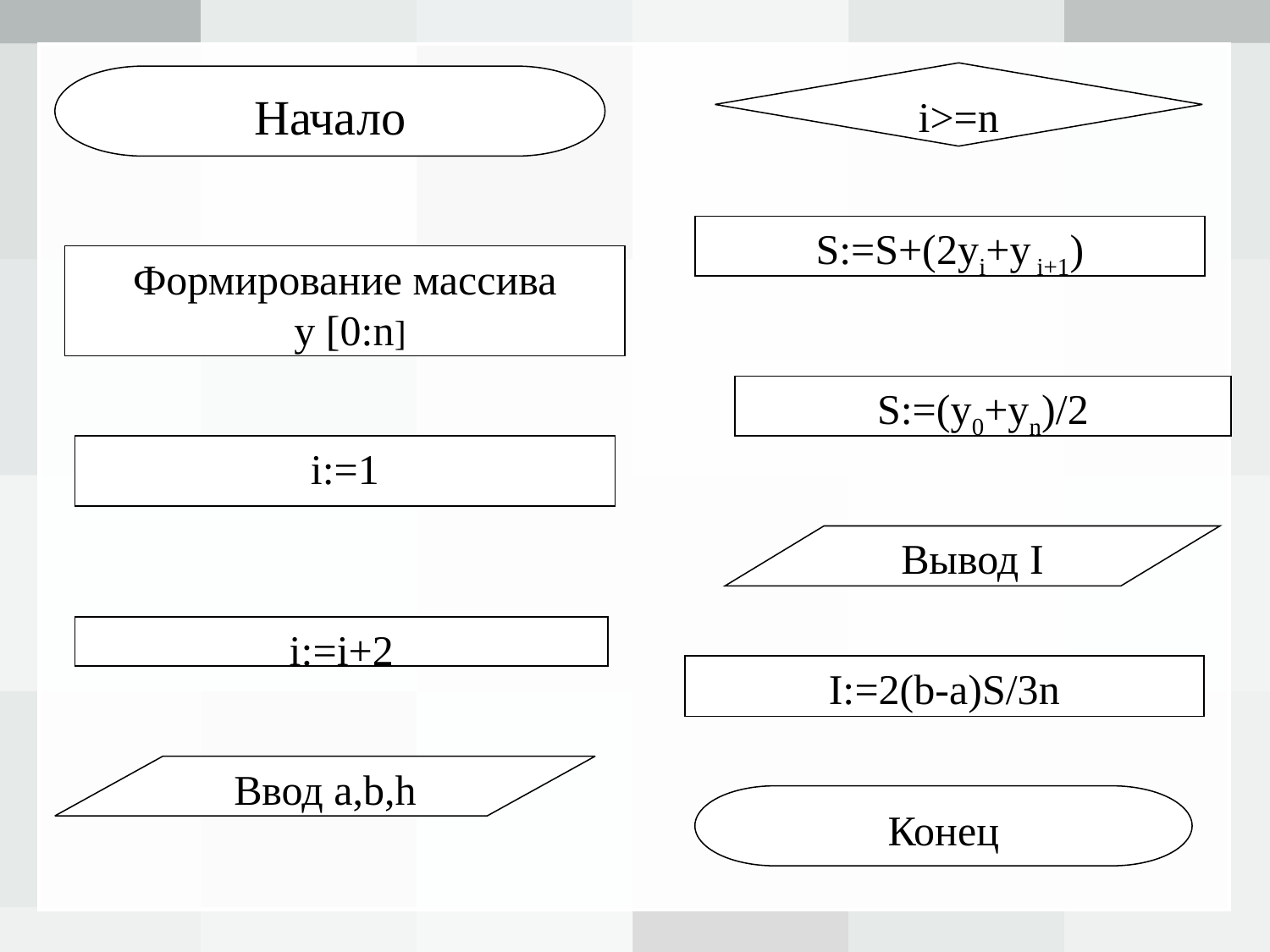

i>=n
Начало
S:=S+(2yi+y i+1)
Формирование массива
 y [0:n]
S:=(y0+yn)/2
i:=1
Вывод I
i:=i+2
I:=2(b-a)S/3n
Ввод a,b,h
Конец